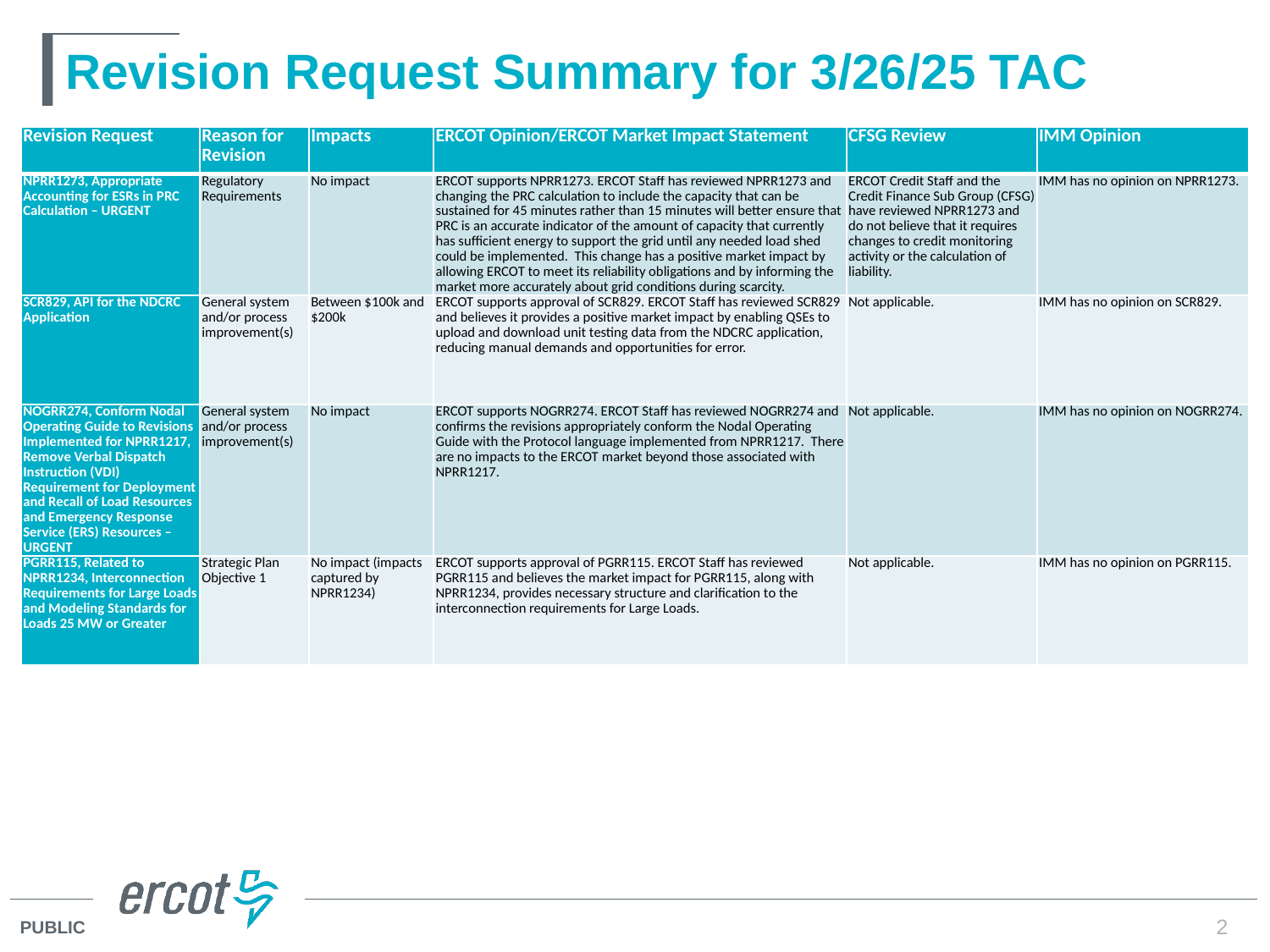

# Revision Request Summary for 3/26/25 TAC
| Revision Request | Reason for Revision | Impacts | ERCOT Opinion/ERCOT Market Impact Statement | CFSG Review | IMM Opinion |
| --- | --- | --- | --- | --- | --- |
| NPRR1273, Appropriate Accounting for ESRs in PRC Calculation – URGENT | Regulatory Requirements | No impact | ERCOT supports NPRR1273. ERCOT Staff has reviewed NPRR1273 and changing the PRC calculation to include the capacity that can be sustained for 45 minutes rather than 15 minutes will better ensure that PRC is an accurate indicator of the amount of capacity that currently has sufficient energy to support the grid until any needed load shed could be implemented. This change has a positive market impact by allowing ERCOT to meet its reliability obligations and by informing the market more accurately about grid conditions during scarcity. | ERCOT Credit Staff and the Credit Finance Sub Group (CFSG) have reviewed NPRR1273 and do not believe that it requires changes to credit monitoring activity or the calculation of liability. | IMM has no opinion on NPRR1273. |
| SCR829, API for the NDCRC Application | General system and/or process improvement(s) | Between $100k and $200k | ERCOT supports approval of SCR829. ERCOT Staff has reviewed SCR829 and believes it provides a positive market impact by enabling QSEs to upload and download unit testing data from the NDCRC application, reducing manual demands and opportunities for error. | Not applicable. | IMM has no opinion on SCR829. |
| NOGRR274, Conform Nodal Operating Guide to Revisions Implemented for NPRR1217, Remove Verbal Dispatch Instruction (VDI) Requirement for Deployment and Recall of Load Resources and Emergency Response Service (ERS) Resources – URGENT | General system and/or process improvement(s) | No impact | ERCOT supports NOGRR274. ERCOT Staff has reviewed NOGRR274 and confirms the revisions appropriately conform the Nodal Operating Guide with the Protocol language implemented from NPRR1217. There are no impacts to the ERCOT market beyond those associated with NPRR1217. | Not applicable. | IMM has no opinion on NOGRR274. |
| PGRR115, Related to NPRR1234, Interconnection Requirements for Large Loads and Modeling Standards for Loads 25 MW or Greater | Strategic Plan Objective 1 | No impact (impacts captured by NPRR1234) | ERCOT supports approval of PGRR115. ERCOT Staff has reviewed PGRR115 and believes the market impact for PGRR115, along with NPRR1234, provides necessary structure and clarification to the interconnection requirements for Large Loads. | Not applicable. | IMM has no opinion on PGRR115. |
2